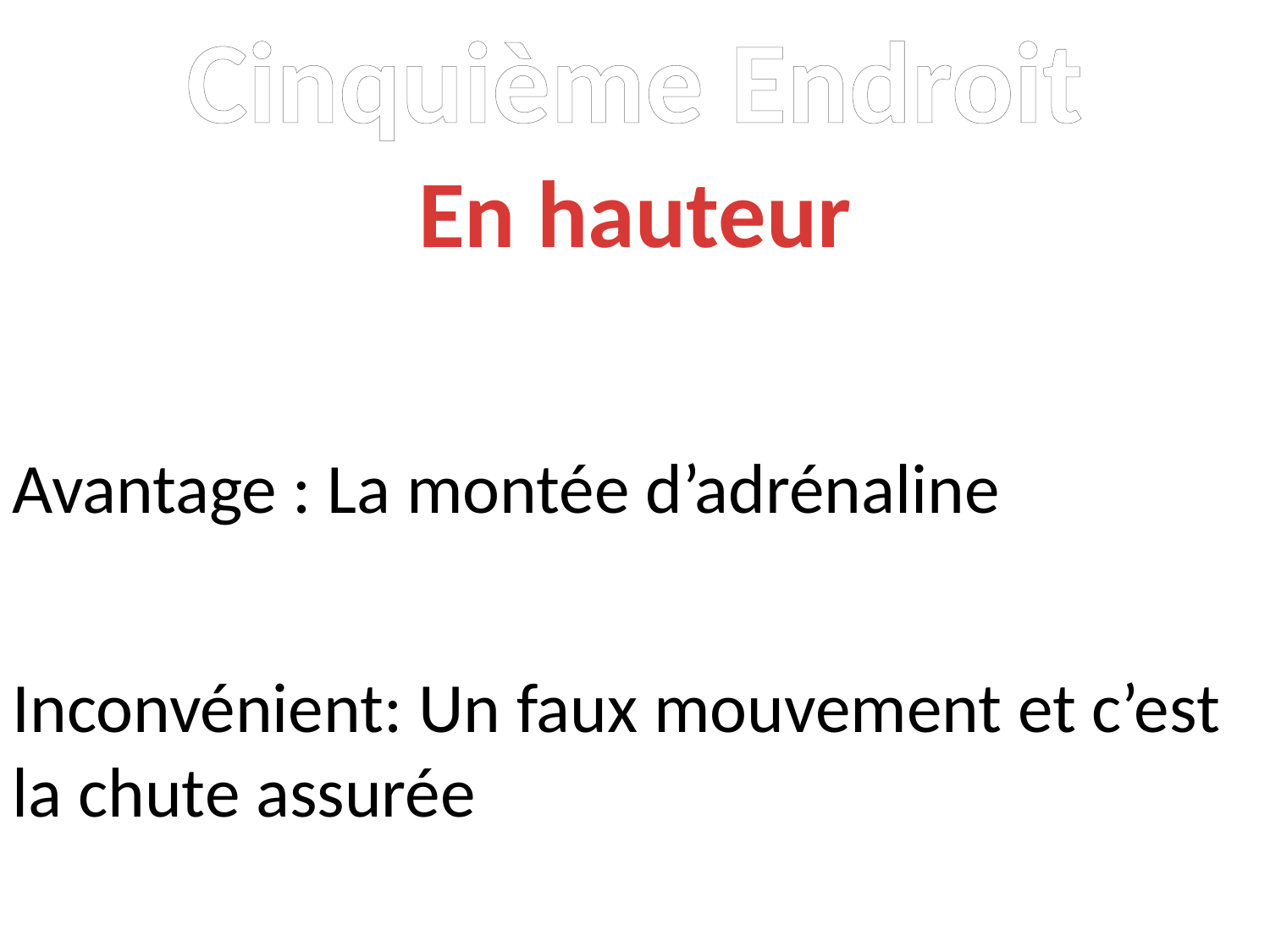

Cinquième Endroit
En hauteur
Avantage : La montée d’adrénaline
Inconvénient: Un faux mouvement et c’est la chute assurée